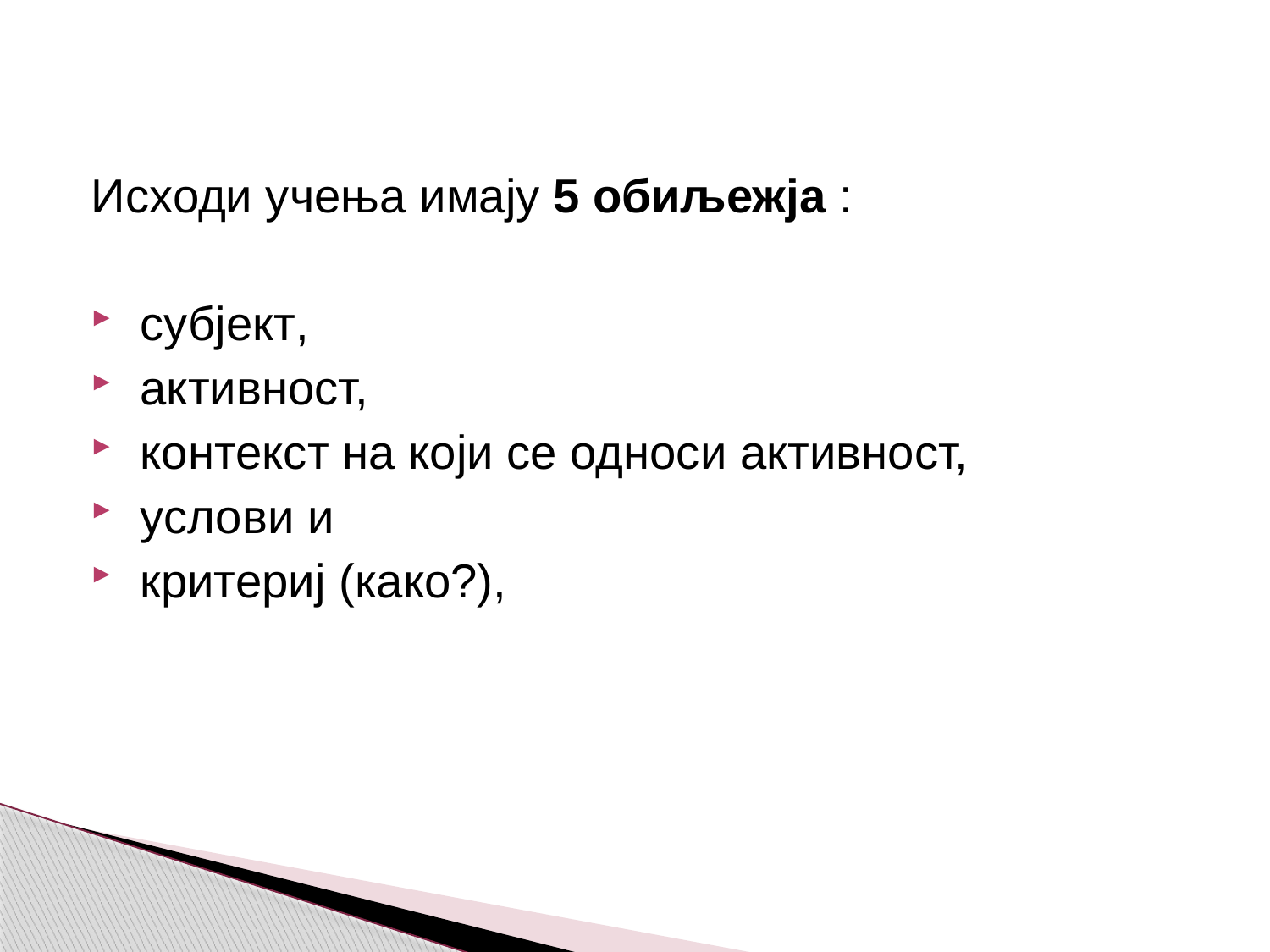

Исходи учења имају 5 обиљежја :

 субјект,
 активност,
 контекст на који се односи активност,
 услови и
 критериј (како?),